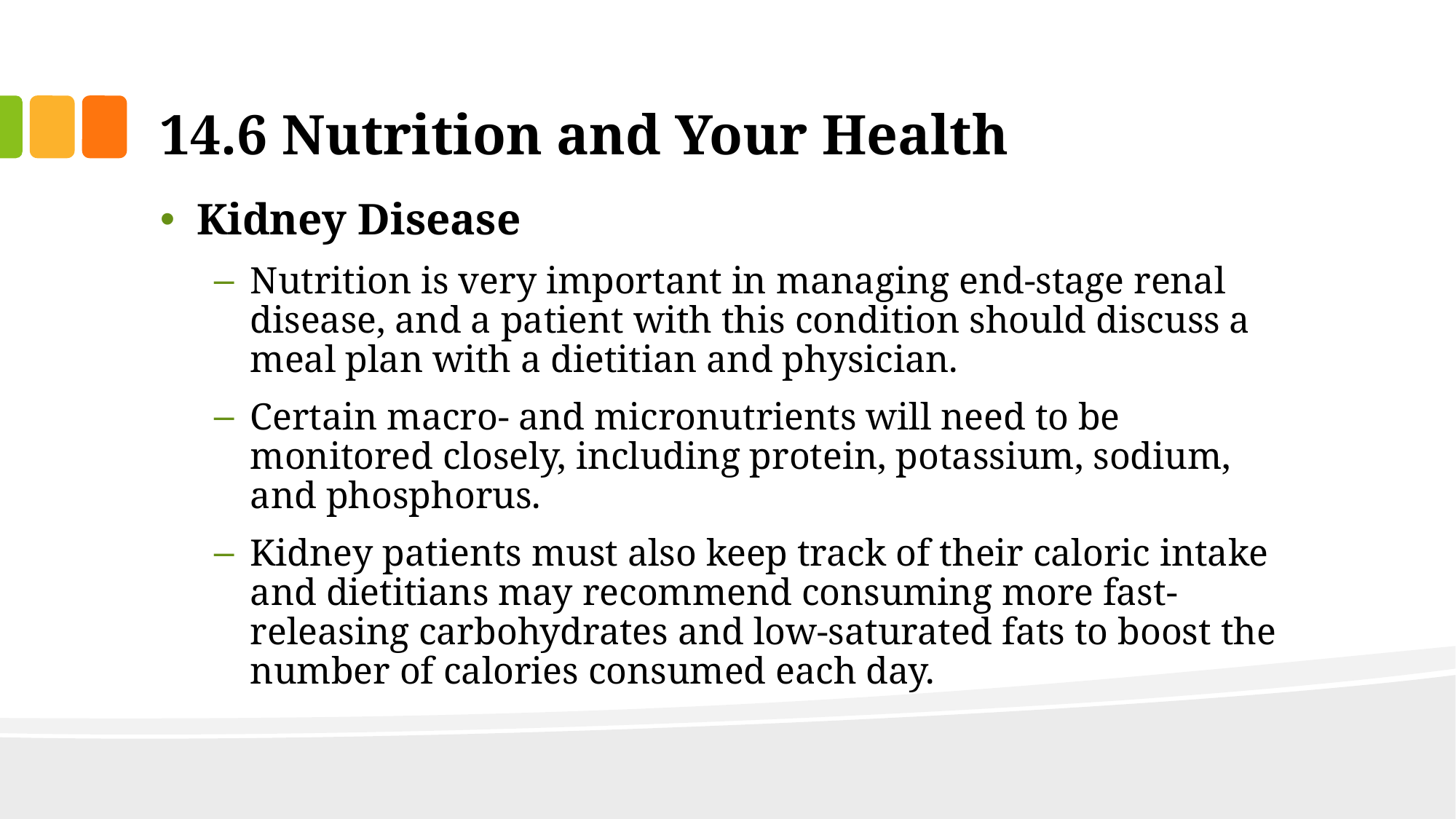

# 14.6 Nutrition and Your Health
Kidney Disease
Nutrition is very important in managing end-stage renal disease, and a patient with this condition should discuss a meal plan with a dietitian and physician.
Certain macro- and micronutrients will need to be monitored closely, including protein, potassium, sodium, and phosphorus.
Kidney patients must also keep track of their caloric intake and dietitians may recommend consuming more fast-releasing carbohydrates and low-saturated fats to boost the number of calories consumed each day.